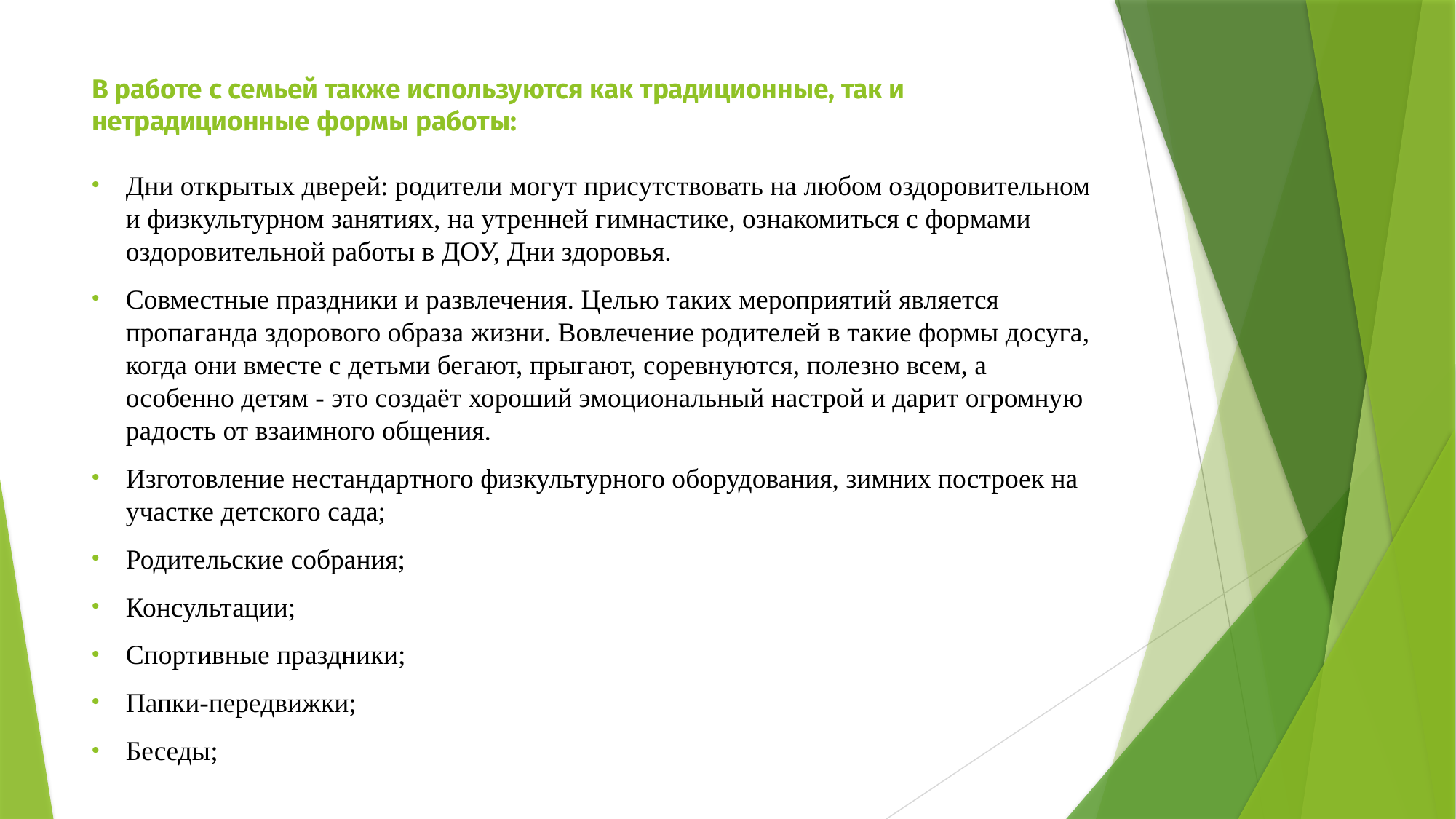

# В работе с семьей также используются как традиционные, так и нетрадиционные формы работы:
Дни открытых дверей: родители могут присутствовать на любом оздоровительном и физкультурном занятиях, на утренней гимнастике, ознакомиться с формами оздоровительной работы в ДОУ, Дни здоровья.
Совместные праздники и развлечения. Целью таких мероприятий является пропаганда здорового образа жизни. Вовлечение родителей в такие формы досуга, когда они вместе с детьми бегают, прыгают, соревнуются, полезно всем, а особенно детям - это создаёт хороший эмоциональный настрой и дарит огромную радость от взаимного общения.
Изготовление нестандартного физкультурного оборудования, зимних построек на участке детского сада;
Родительские собрания;
Консультации;
Спортивные праздники;
Папки-передвижки;
Беседы;